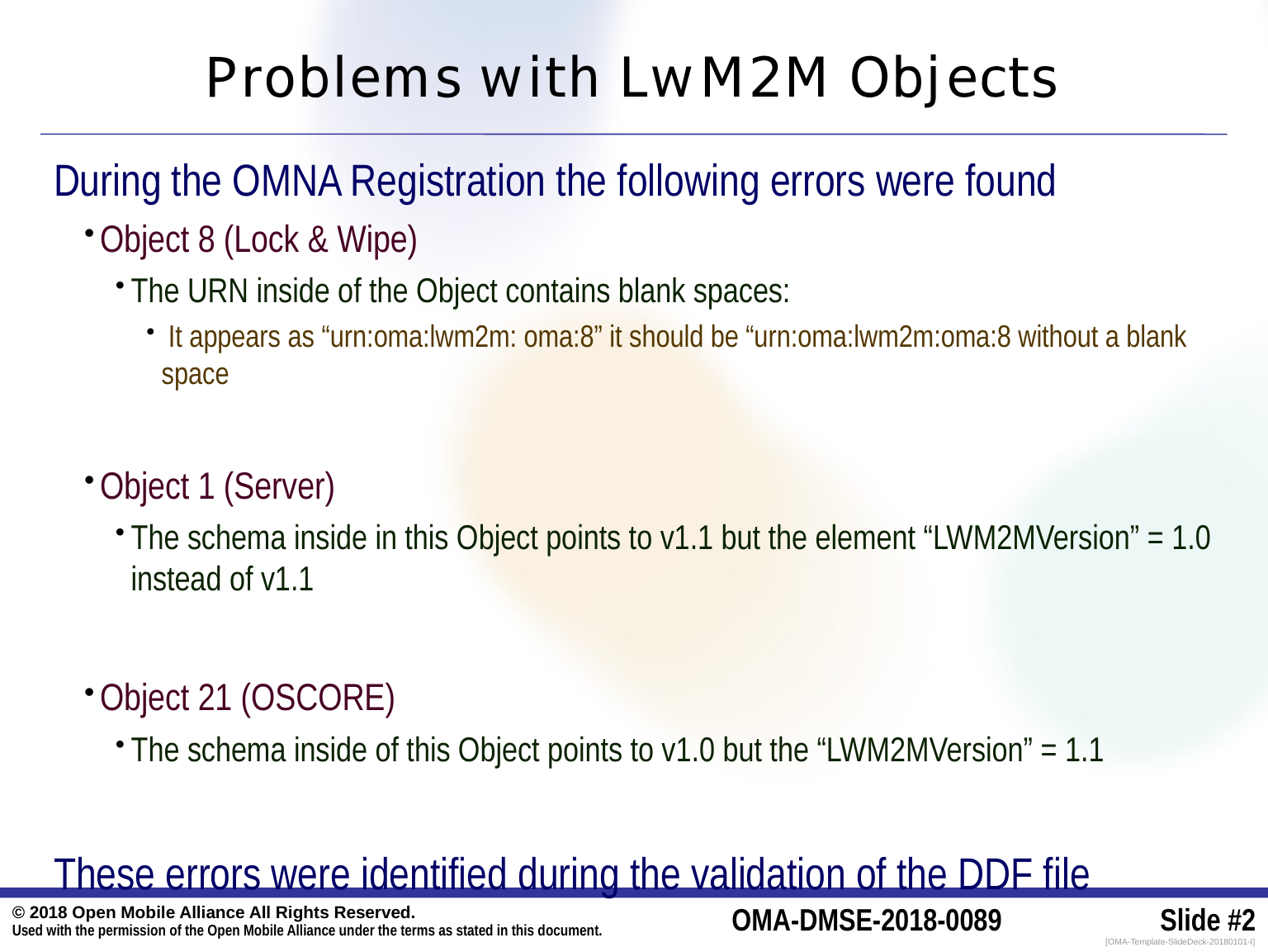

# Problems with LwM2M Objects
During the OMNA Registration the following errors were found
Object 8 (Lock & Wipe)
The URN inside of the Object contains blank spaces:
 It appears as “urn:oma:lwm2m: oma:8” it should be “urn:oma:lwm2m:oma:8 without a blank space

Object 1 (Server)
The schema inside in this Object points to v1.1 but the element “LWM2MVersion” = 1.0 instead of v1.1

Object 21 (OSCORE)
The schema inside of this Object points to v1.0 but the “LWM2MVersion” = 1.1

These errors were identified during the validation of the DDF file